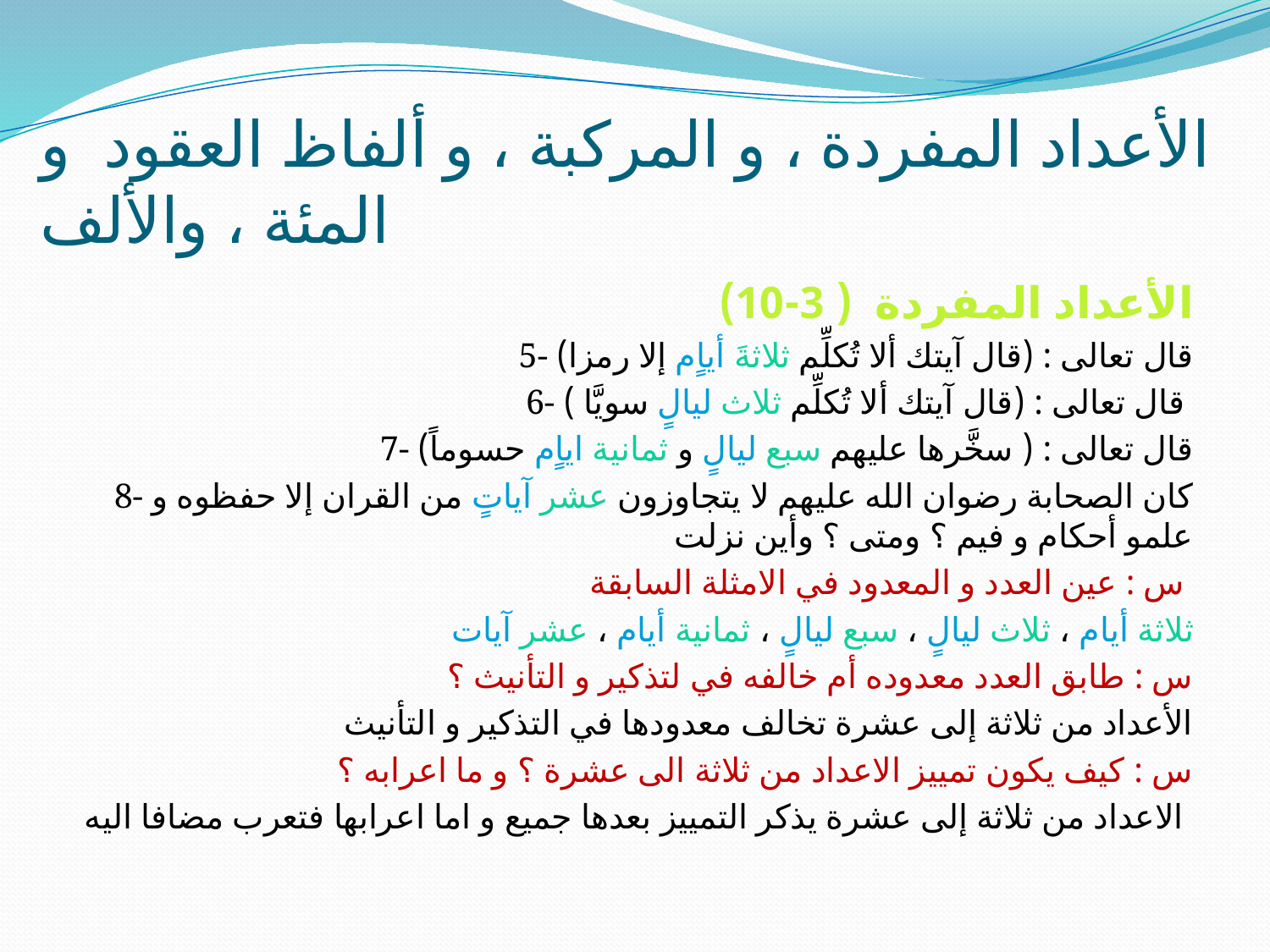

# الأعداد المفردة ، و المركبة ، و ألفاظ العقود  و المئة ، والألف
  الأعداد المفردة  ( 3-10)
5- قال تعالى : (قال آيتك ألا تُكلِّم ثلاثةَ أياٍم إلا رمزا)
6- قال تعالى : (قال آيتك ألا تُكلِّم ثلاث ليالٍ سويَّا )
7- قال تعالى : ( سخَّرها عليهم سبع ليالٍ و ثمانية اياٍم حسوماً)
8- كان الصحابة رضوان الله عليهم لا يتجاوزون عشر آياتٍ من القران إلا حفظوه و علمو أحكام و فيم ؟ ومتى ؟ وأين نزلت
س : عين العدد و المعدود في الامثلة السابقة
ثلاثة أيام ، ثلاث ليالٍ ، سبع ليالٍ ، ثمانية أيام ، عشر آيات
س : طابق العدد معدوده أم خالفه في لتذكير و التأنيث ؟
الأعداد من ثلاثة إلى عشرة تخالف معدودها في التذكير و التأنيث
س : كيف يكون تمييز الاعداد من ثلاثة الى عشرة ؟ و ما اعرابه ؟
الاعداد من ثلاثة إلى عشرة يذكر التمييز بعدها جميع و اما اعرابها فتعرب مضافا اليه